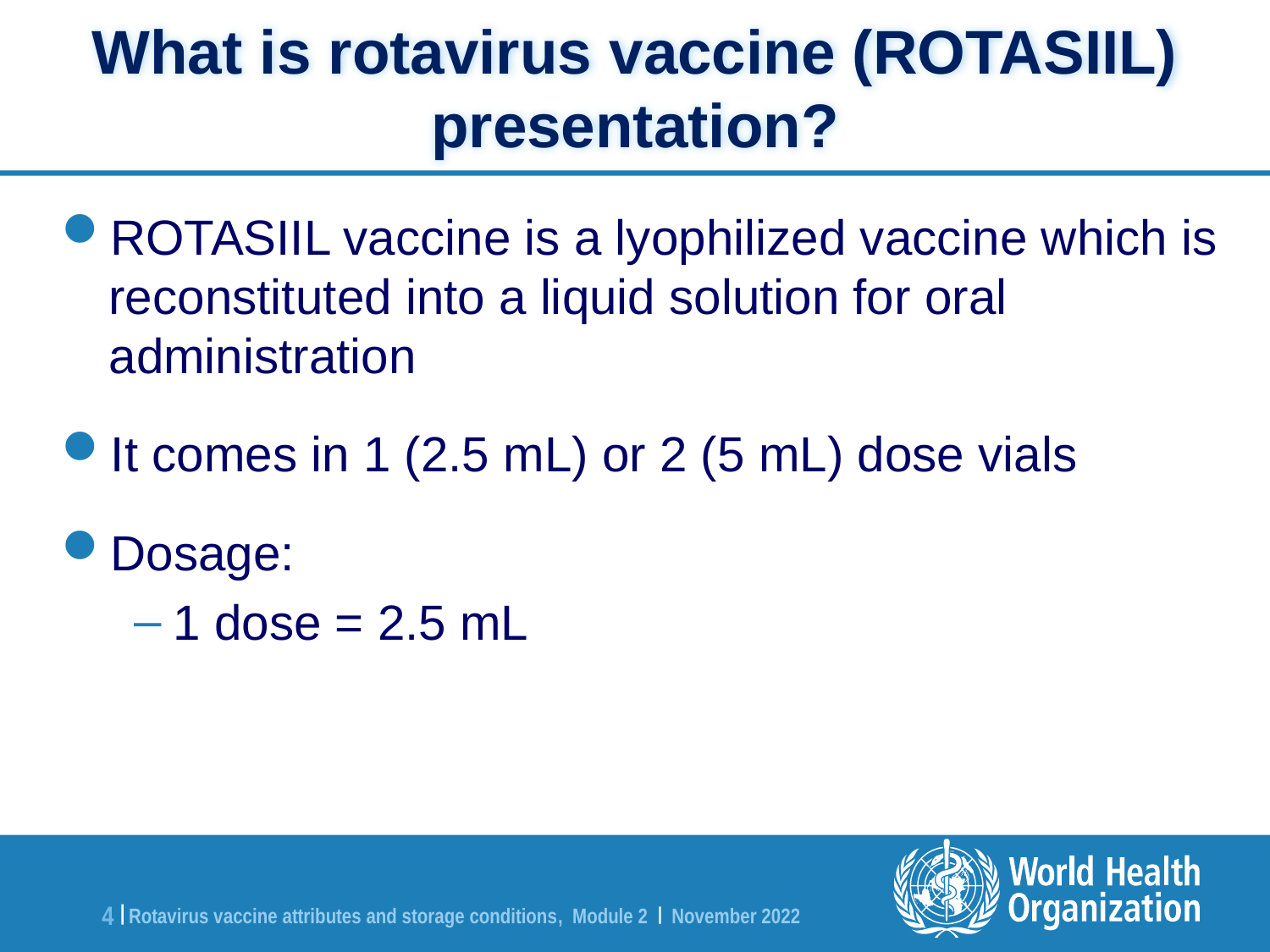

What is rotavirus vaccine (ROTASIIL) presentation?
ROTASIIL vaccine is a lyophilized vaccine which is reconstituted into a liquid solution for oral administration
It comes in 1 (2.5 mL) or 2 (5 mL) dose vials
Dosage:
1 dose = 2.5 mL